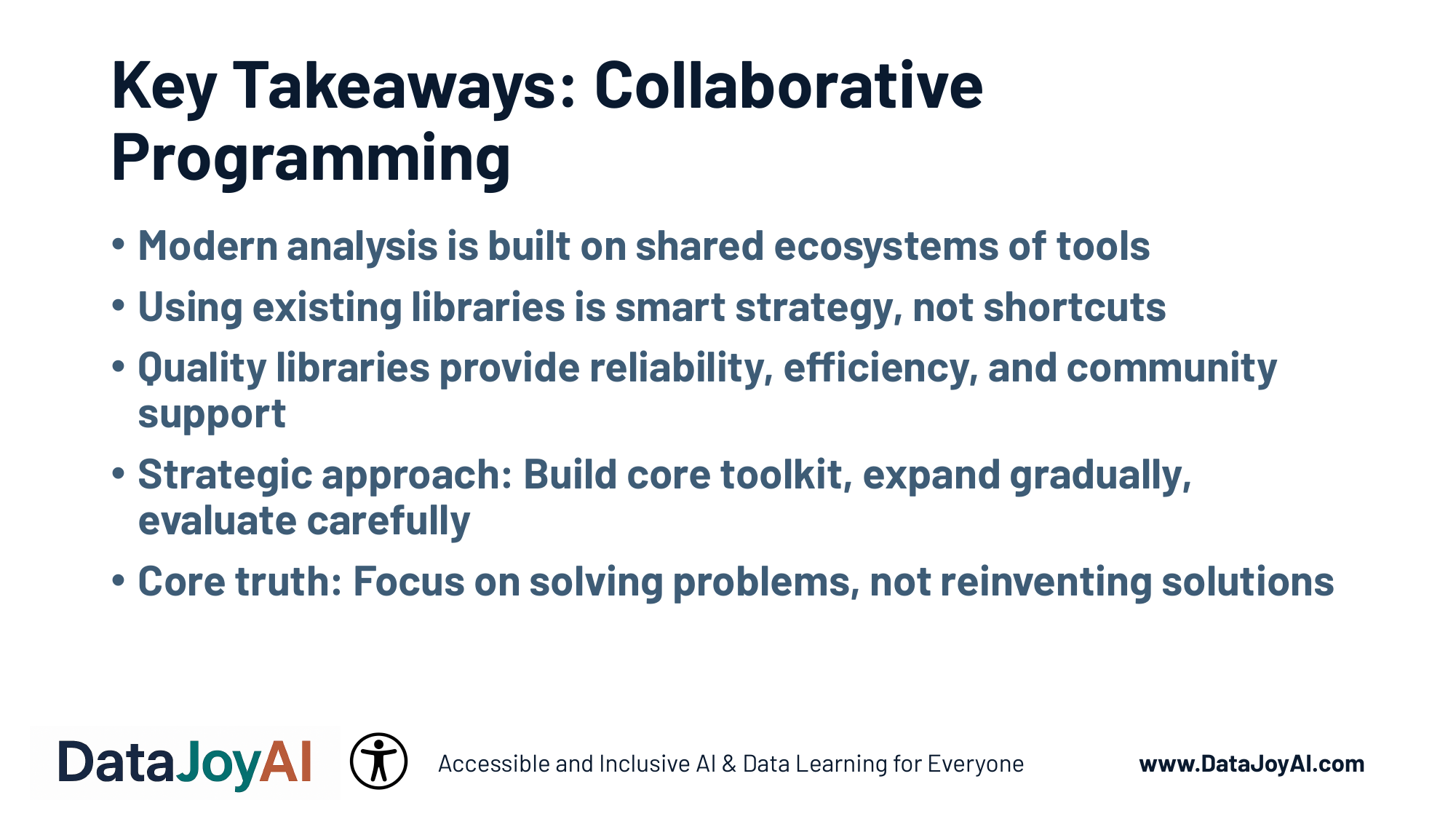

# Key Takeaways: Collaborative Programming
Modern analysis is built on shared ecosystems of tools
Using existing libraries is smart strategy, not shortcuts
Quality libraries provide reliability, efficiency, and community support
Strategic approach: Build core toolkit, expand gradually, evaluate carefully
Core truth: Focus on solving problems, not reinventing solutions